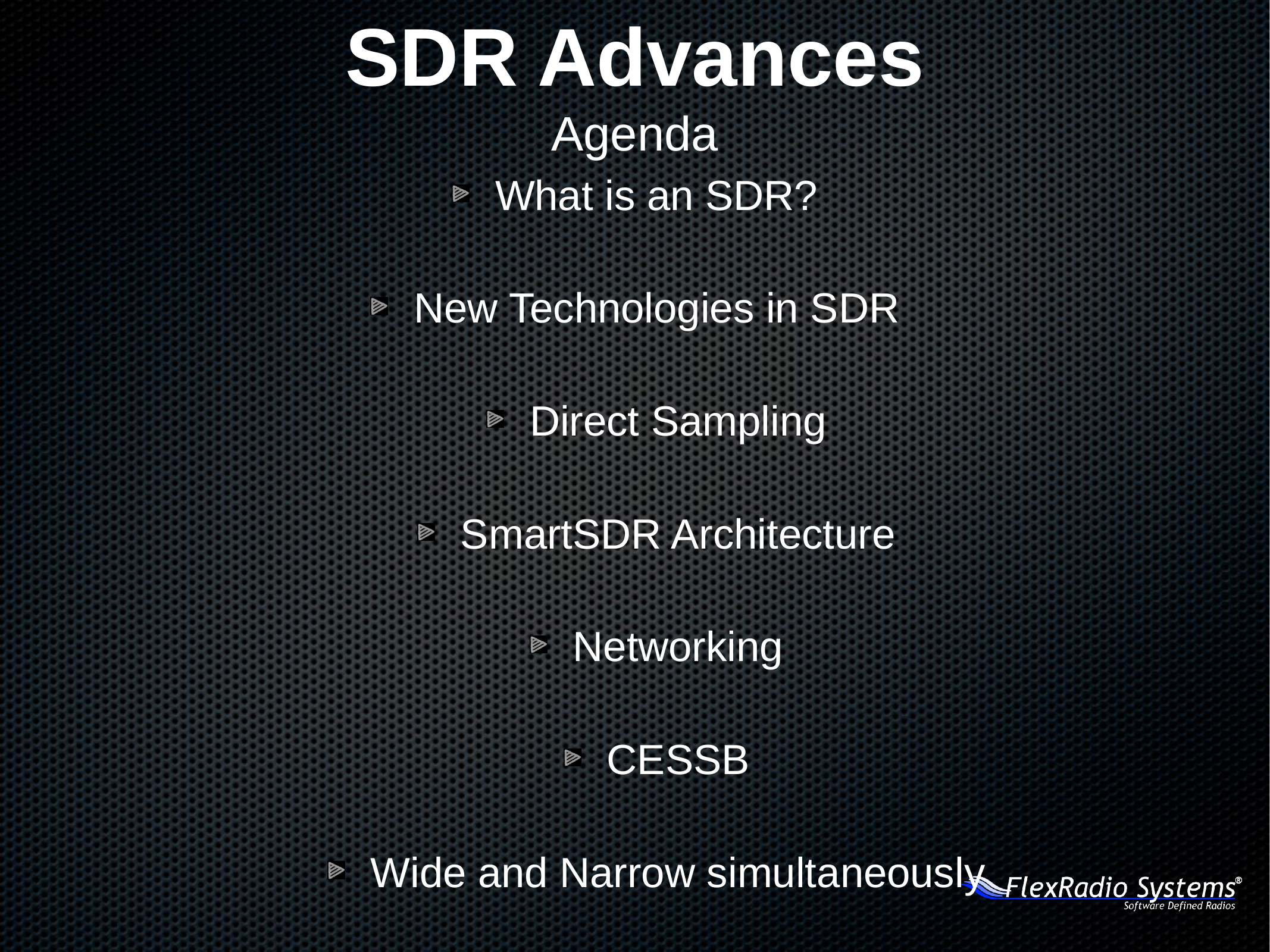

SDR Advances
Agenda
What is an SDR?
New Technologies in SDR
Direct Sampling
SmartSDR Architecture
Networking
CESSB
Wide and Narrow simultaneously
Future SDR Capabilities